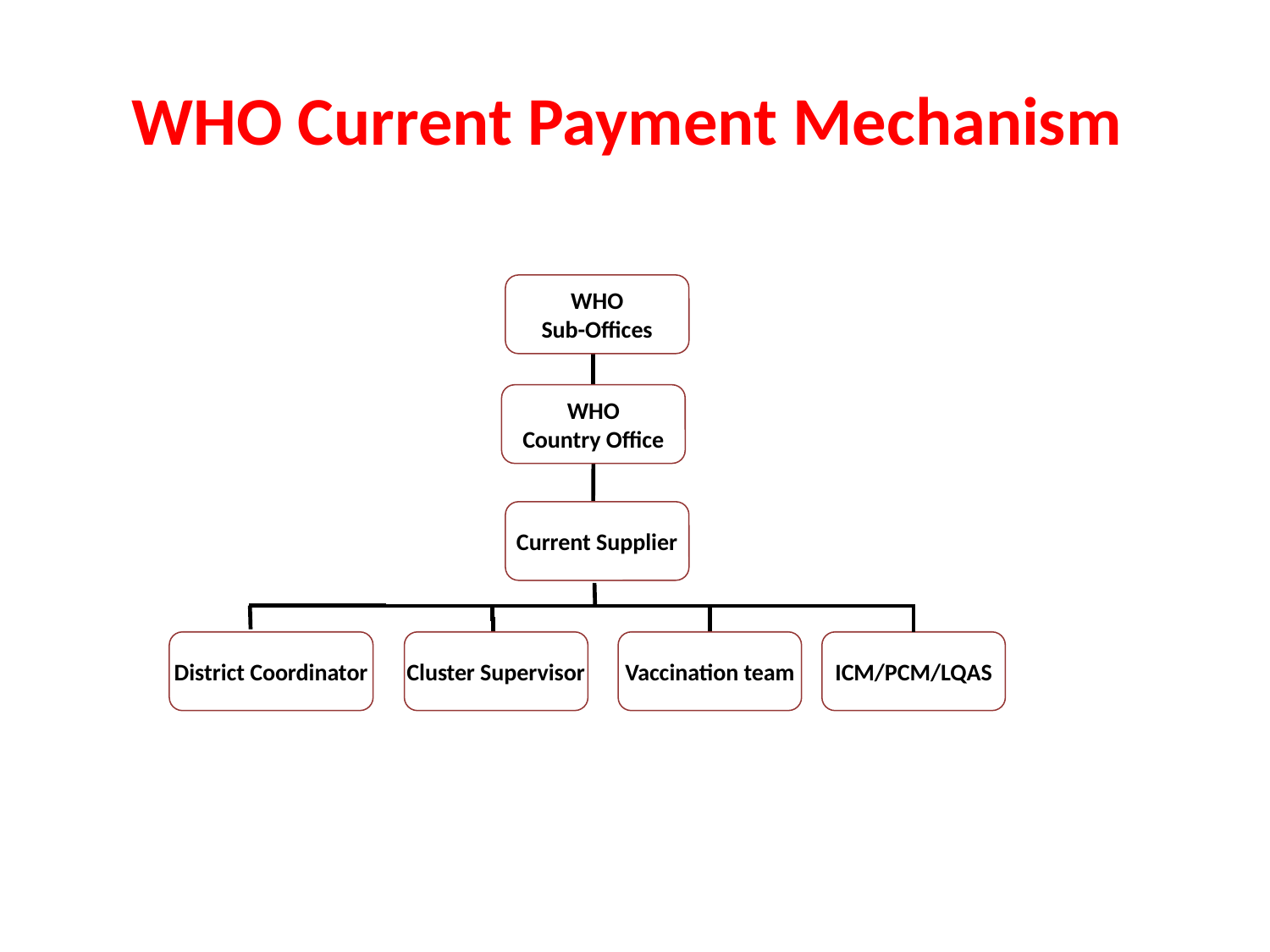

# WHO Current Payment Mechanism
WHO
Sub-Offices
WHO
Country Office
Current Supplier
District Coordinator
Cluster Supervisor
Vaccination team
ICM/PCM/LQAS